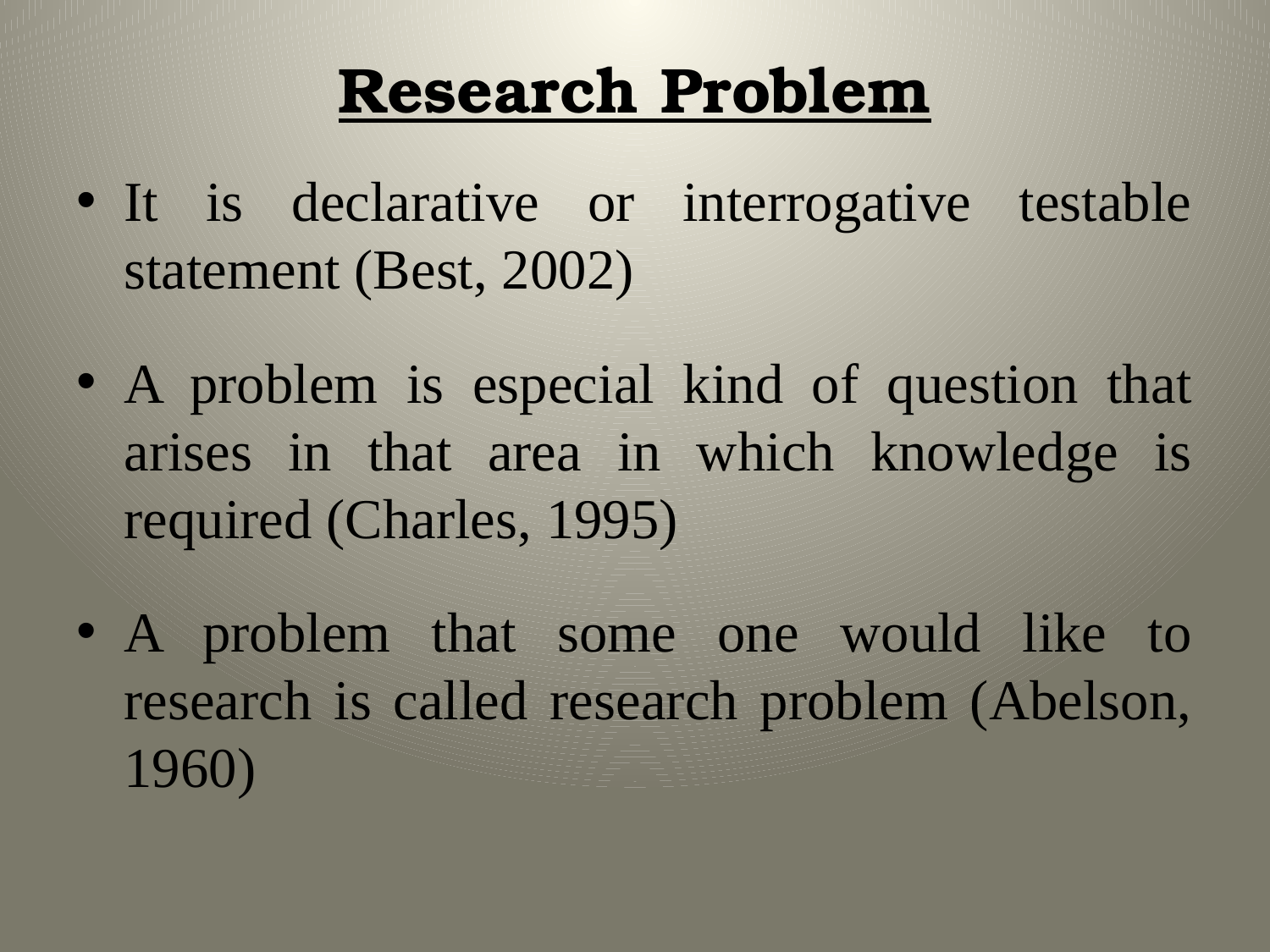

# Research Problem
It is declarative or interrogative testable statement (Best, 2002)

A problem is especial kind of question that arises in that area in which knowledge is required (Charles, 1995)

A problem that some one would like to research is called research problem (Abelson, 1960)